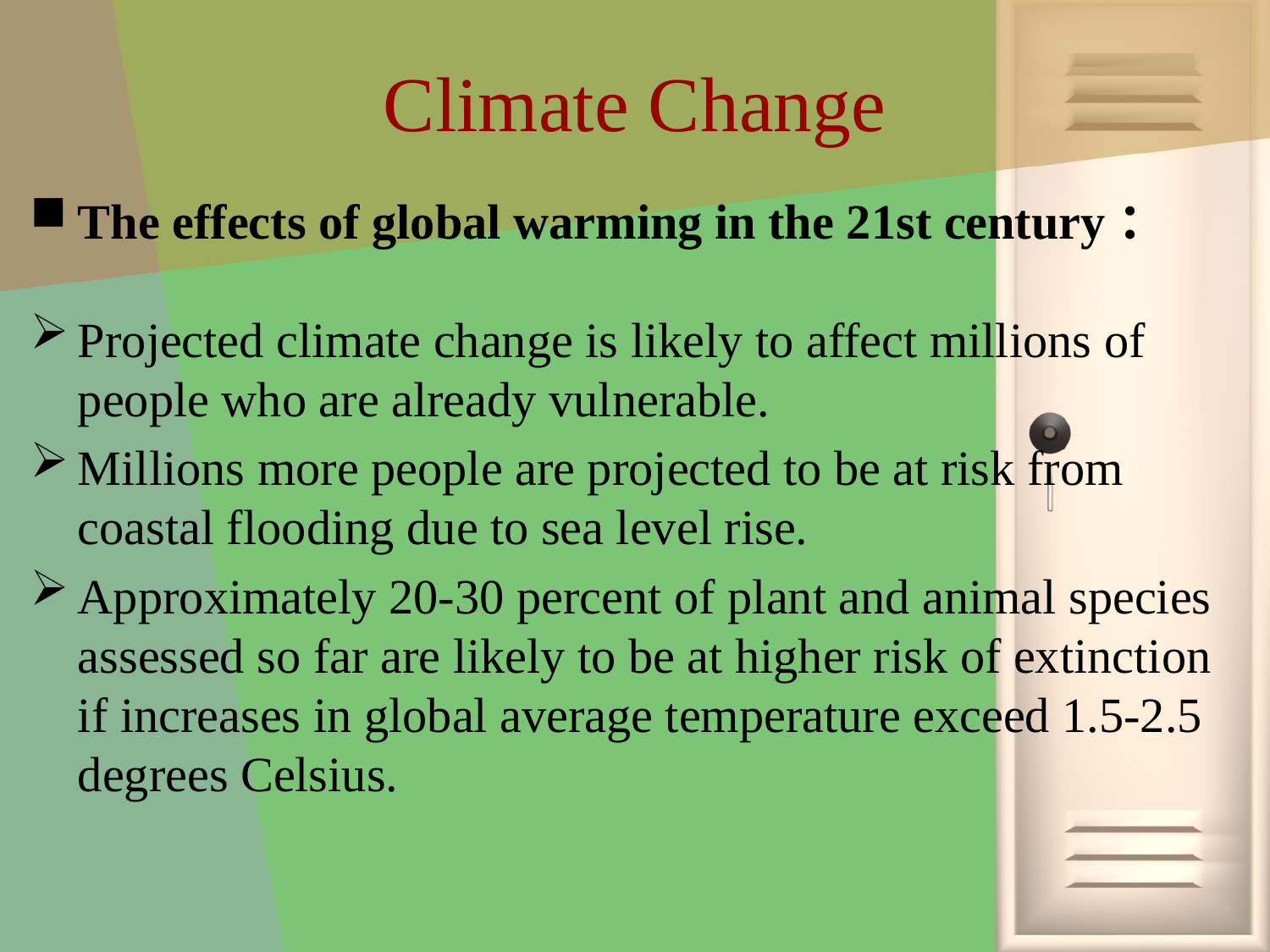

# Climate Change
The effects of global warming in the 21st century：

Projected climate change is likely to affect millions of people who are already vulnerable.
Millions more people are projected to be at risk from coastal flooding due to sea level rise.
Approximately 20-30 percent of plant and animal species assessed so far are likely to be at higher risk of extinction if increases in global average temperature exceed 1.5-2.5 degrees Celsius.